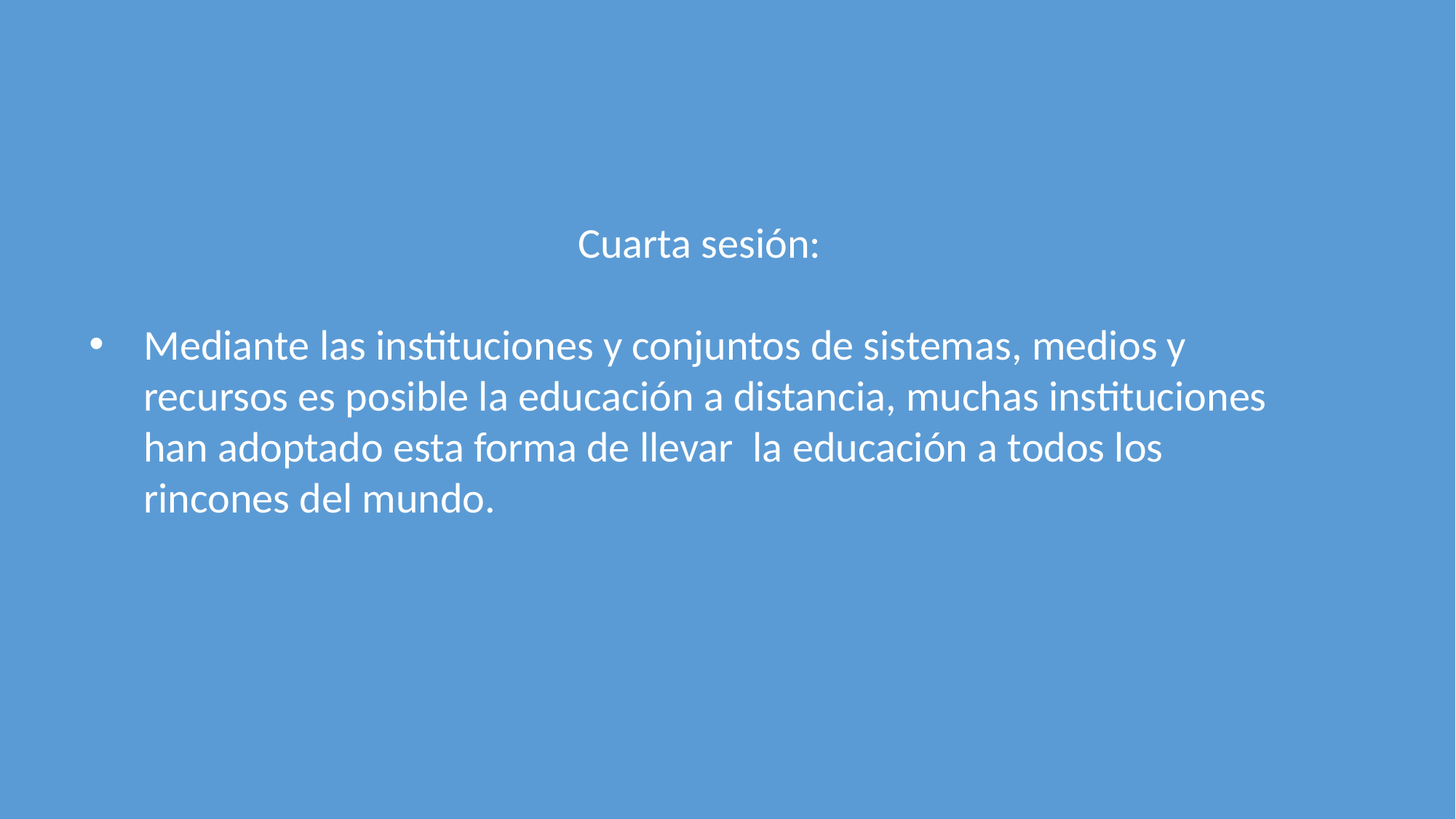

Cuarta sesión:

Mediante las instituciones y conjuntos de sistemas, medios y recursos es posible la educación a distancia, muchas instituciones han adoptado esta forma de llevar  la educación a todos los rincones del mundo.